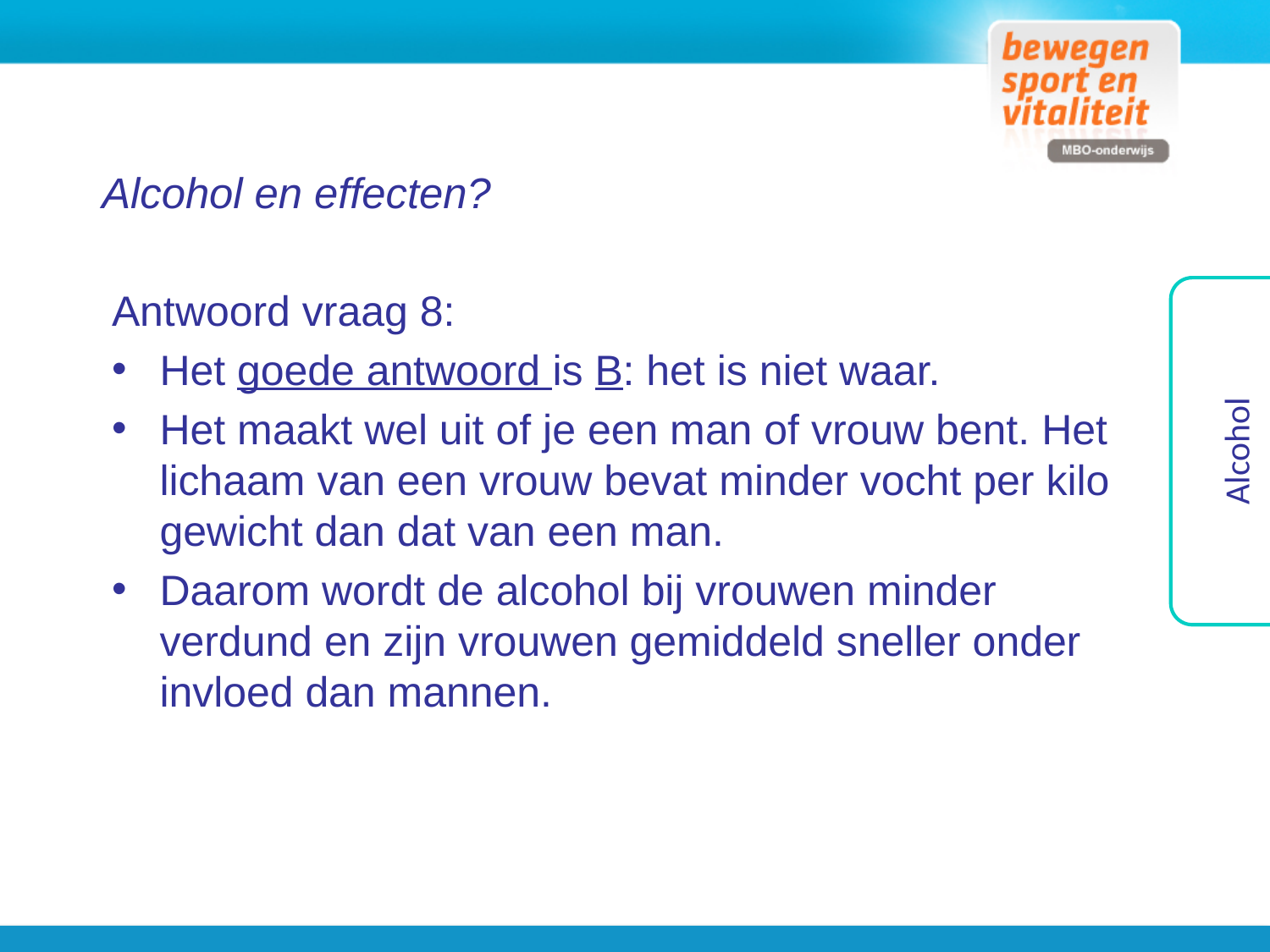

Alcohol en effecten?
Antwoord vraag 8:
Het goede antwoord is B: het is niet waar.
Het maakt wel uit of je een man of vrouw bent. Het lichaam van een vrouw bevat minder vocht per kilo gewicht dan dat van een man.
Daarom wordt de alcohol bij vrouwen minder verdund en zijn vrouwen gemiddeld sneller onder invloed dan mannen.

Alcohol